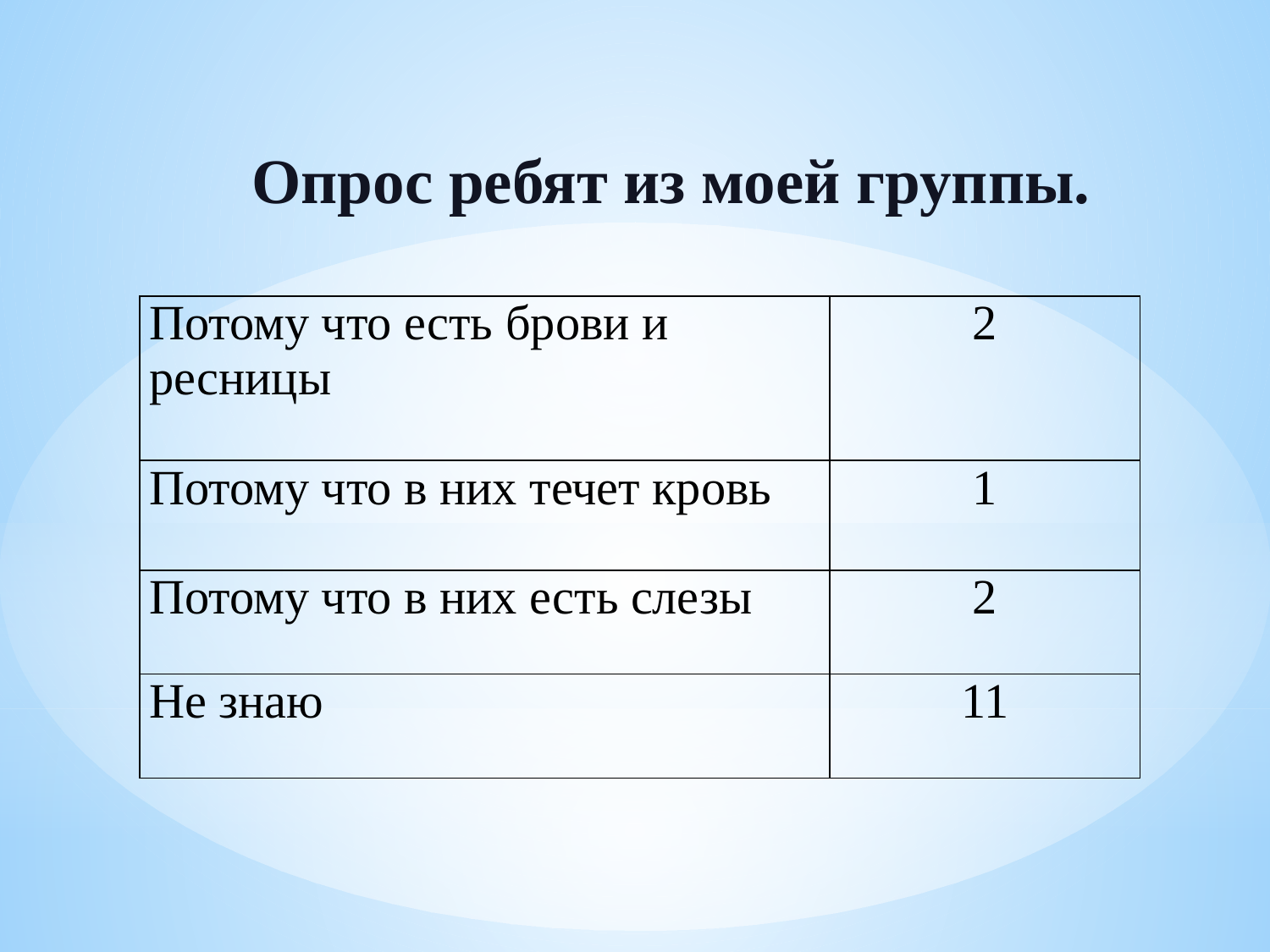

Опрос ребят из моей группы.
| Потому что есть брови и ресницы | 2 |
| --- | --- |
| Потому что в них течет кровь | 1 |
| Потому что в них есть слезы | 2 |
| Не знаю | 11 |